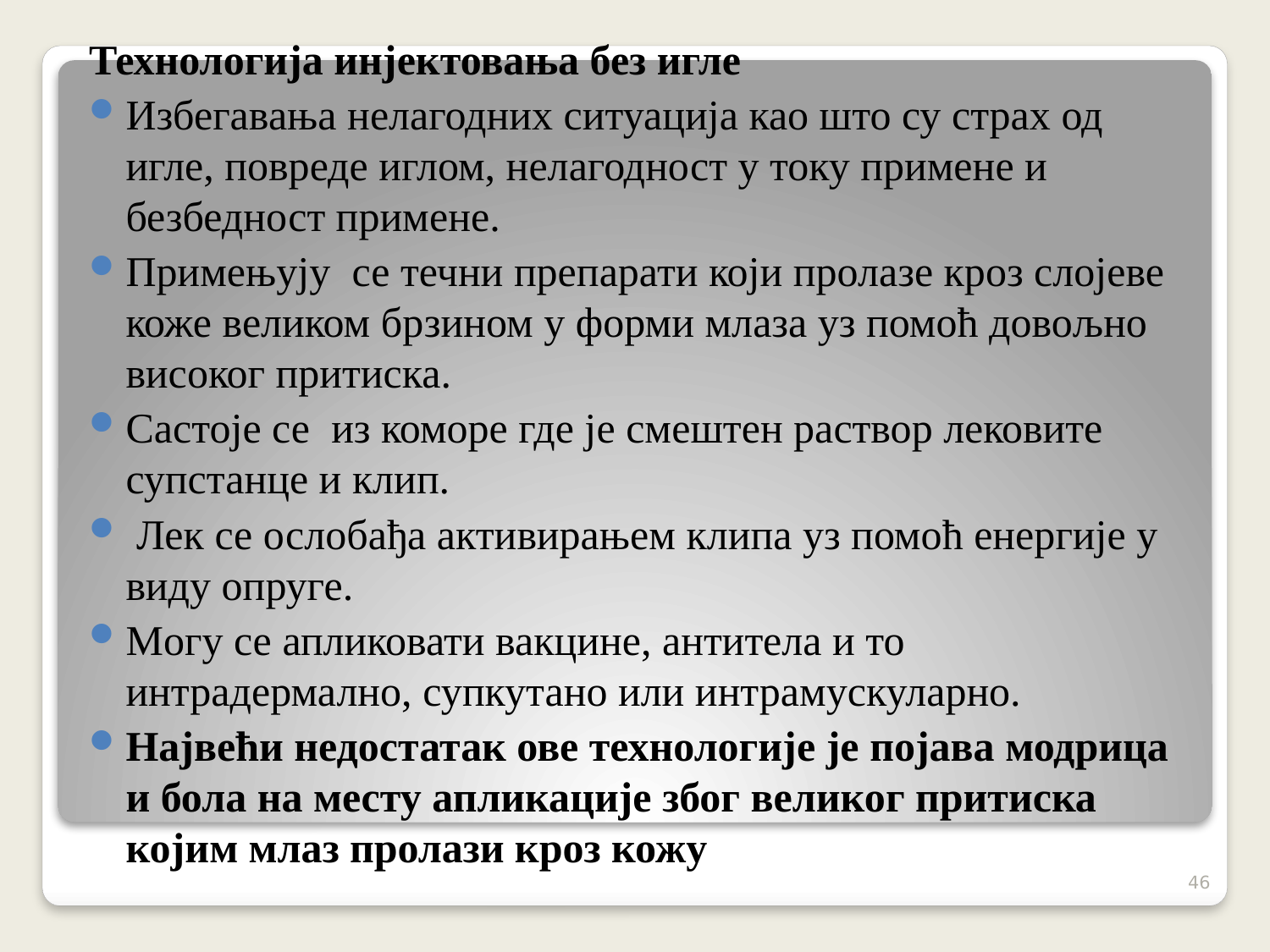

Технологија инјектовања без игле
Избегавања нелагодних ситуација као што су страх од игле, повреде иглом, нелагодност у току примене и безбедност примене.
Примењују  се течни препарати који пролазе кроз слојеве коже великом брзином у форми млаза уз помоћ довољно високог притиска.
Састоје се  из коморе где је смештен раствор лековите супстанце и клип.
 Лек се ослобађа активирањем клипа уз помоћ енергије у виду опруге.
Могу се апликовати вакцине, антитела и то интрадермално, супкутано или интрамускуларно.
Највећи недостатак ове технологије је појава модрица и бола на месту апликације због великог притиска којим млаз пролази кроз кожу
46